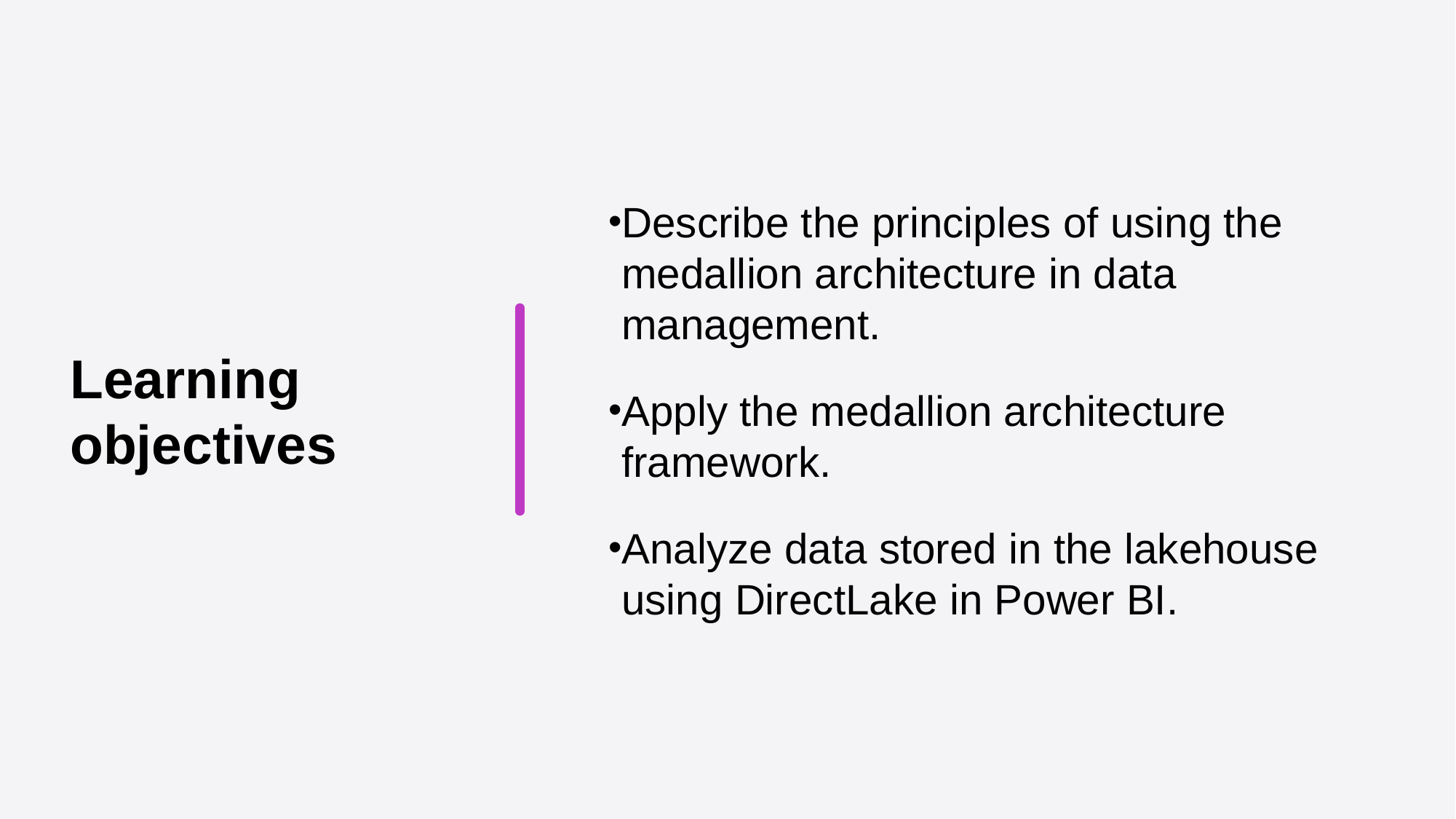

Describe the principles of using the medallion architecture in data management.
Apply the medallion architecture framework.
Analyze data stored in the lakehouse using DirectLake in Power BI.
# Learning objectives